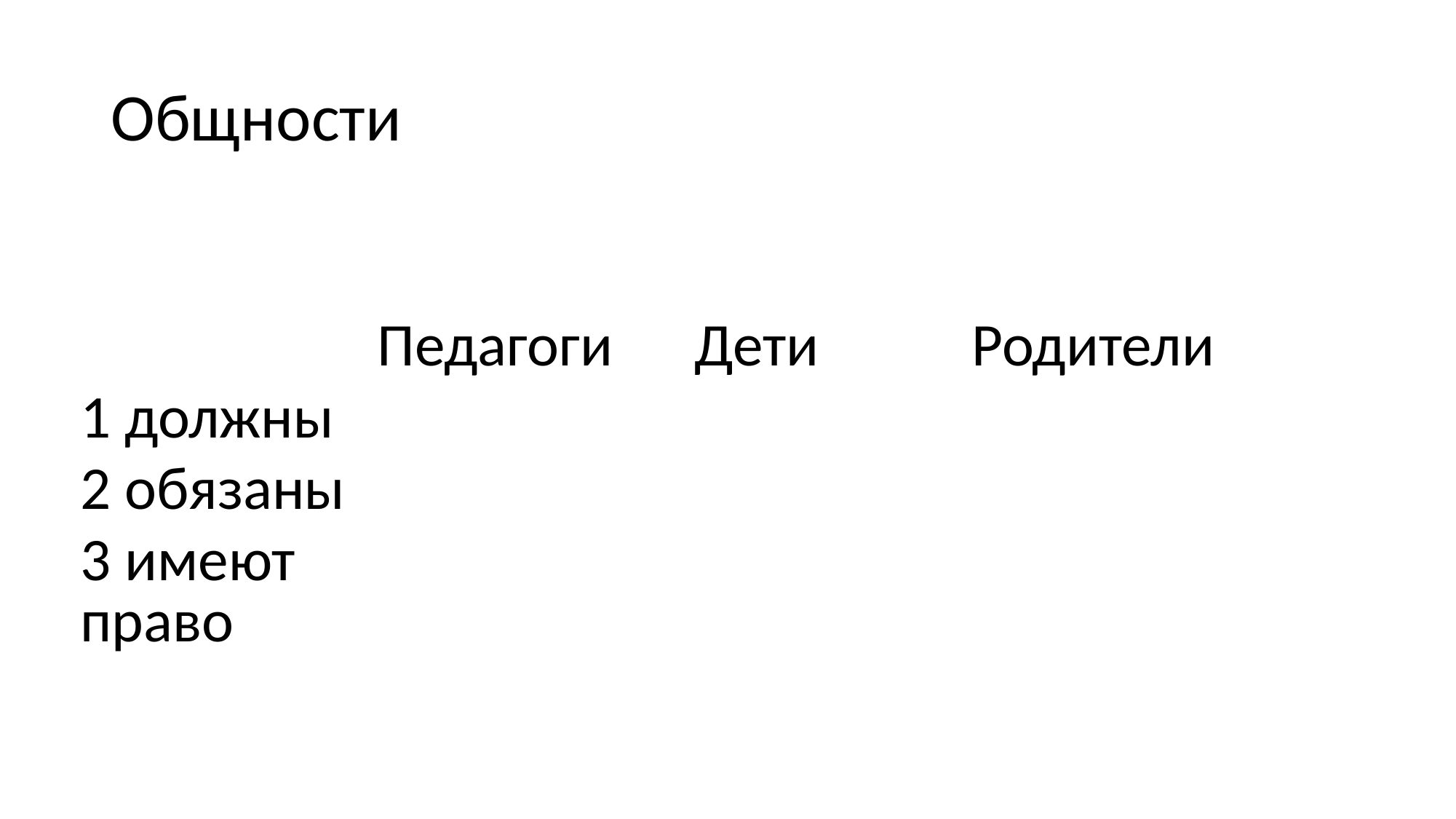

# Общности
|  | Педагоги | Дети | Родители |
| --- | --- | --- | --- |
| 1 должны |  |  |  |
| 2 обязаны |  |  |  |
| 3 имеют право |  |  |  |